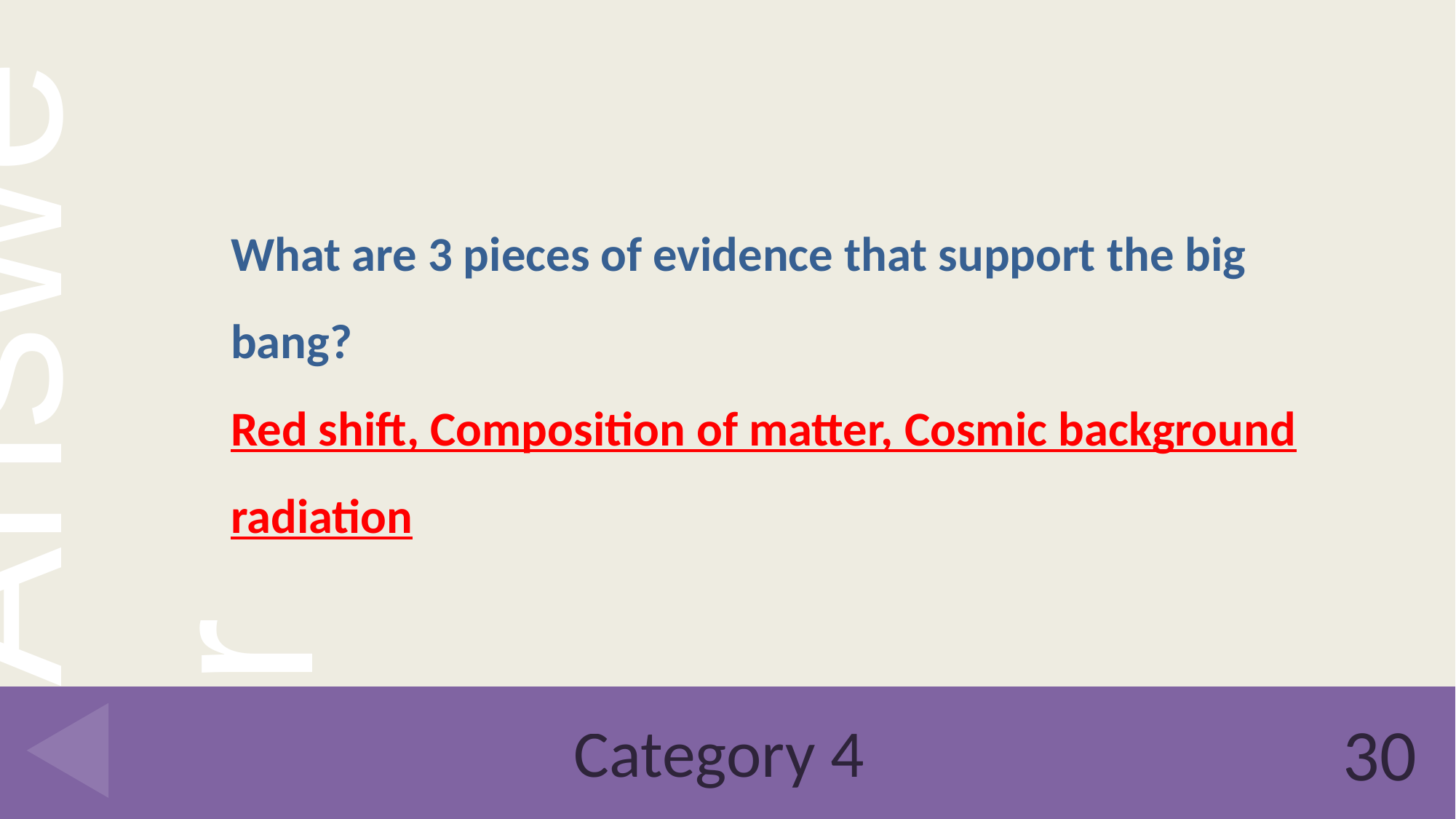

What are 3 pieces of evidence that support the big bang?
Red shift, Composition of matter, Cosmic background radiation
# Category 4
30